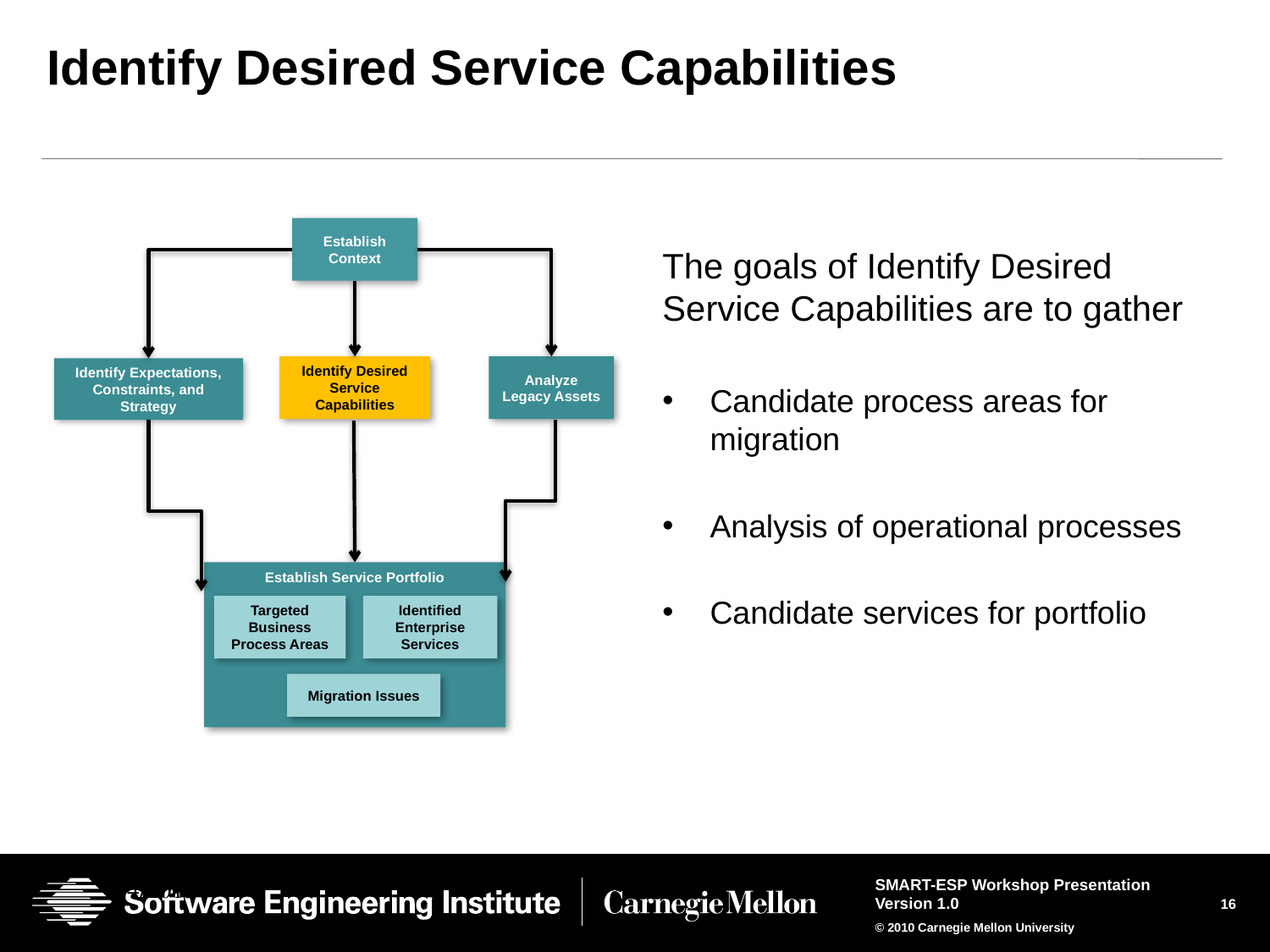

# Identify Desired Service Capabilities
Establish Context
Identify Desired Service Capabilities
Analyze Legacy Assets
Identify Expectations, Constraints, and Strategy
Establish Service Portfolio

Targeted Business Process Areas
Identified Enterprise Services
Migration Issues
The goals of Identify Desired Service Capabilities are to gather

Candidate process areas for migration

Analysis of operational processes

Candidate services for portfolio
2/4/2013